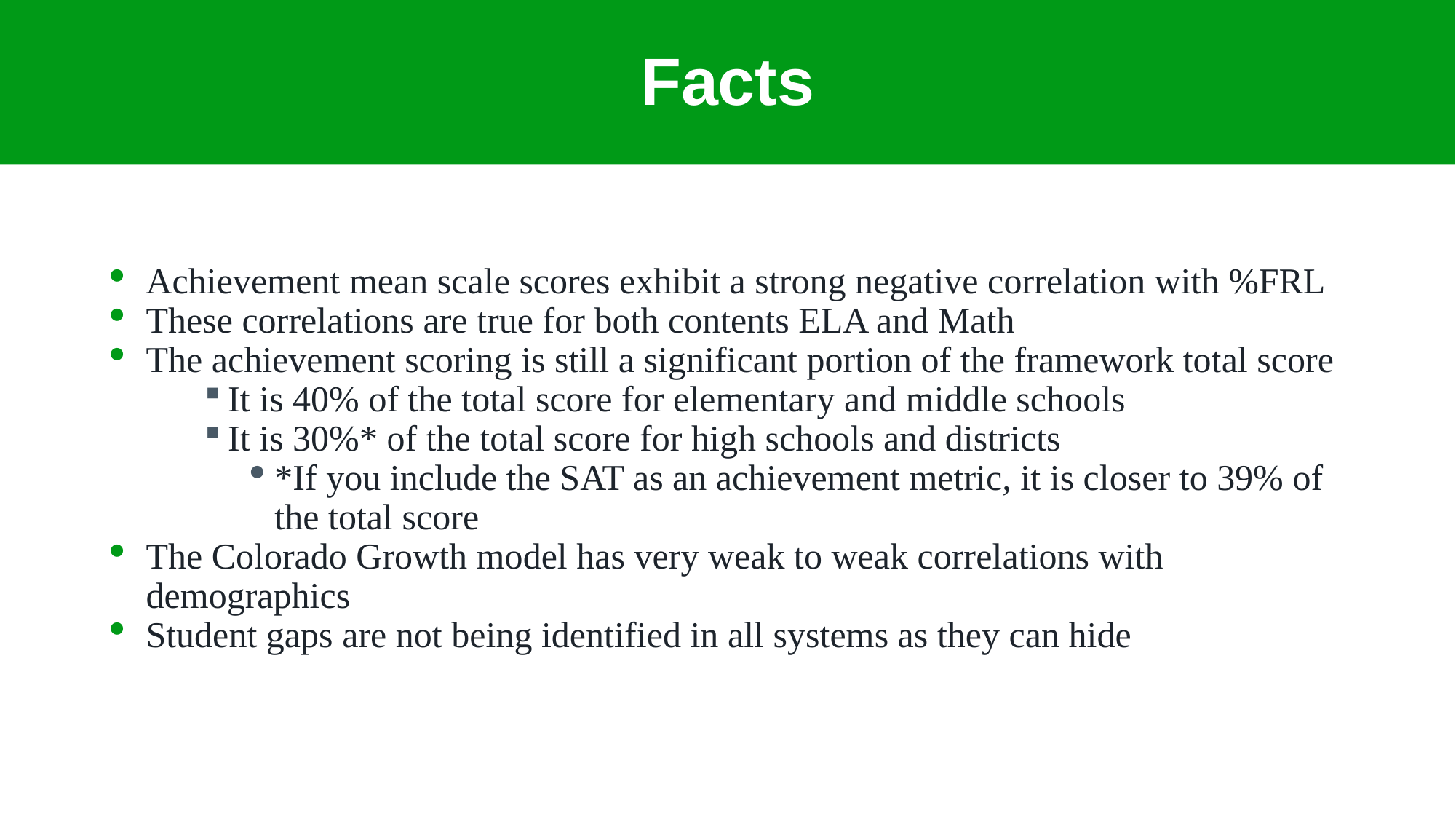

# Facts

Achievement mean scale scores exhibit a strong negative correlation with %FRL
These correlations are true for both contents ELA and Math
The achievement scoring is still a significant portion of the framework total score
It is 40% of the total score for elementary and middle schools
It is 30%* of the total score for high schools and districts
*If you include the SAT as an achievement metric, it is closer to 39% of the total score
The Colorado Growth model has very weak to weak correlations with demographics
Student gaps are not being identified in all systems as they can hide